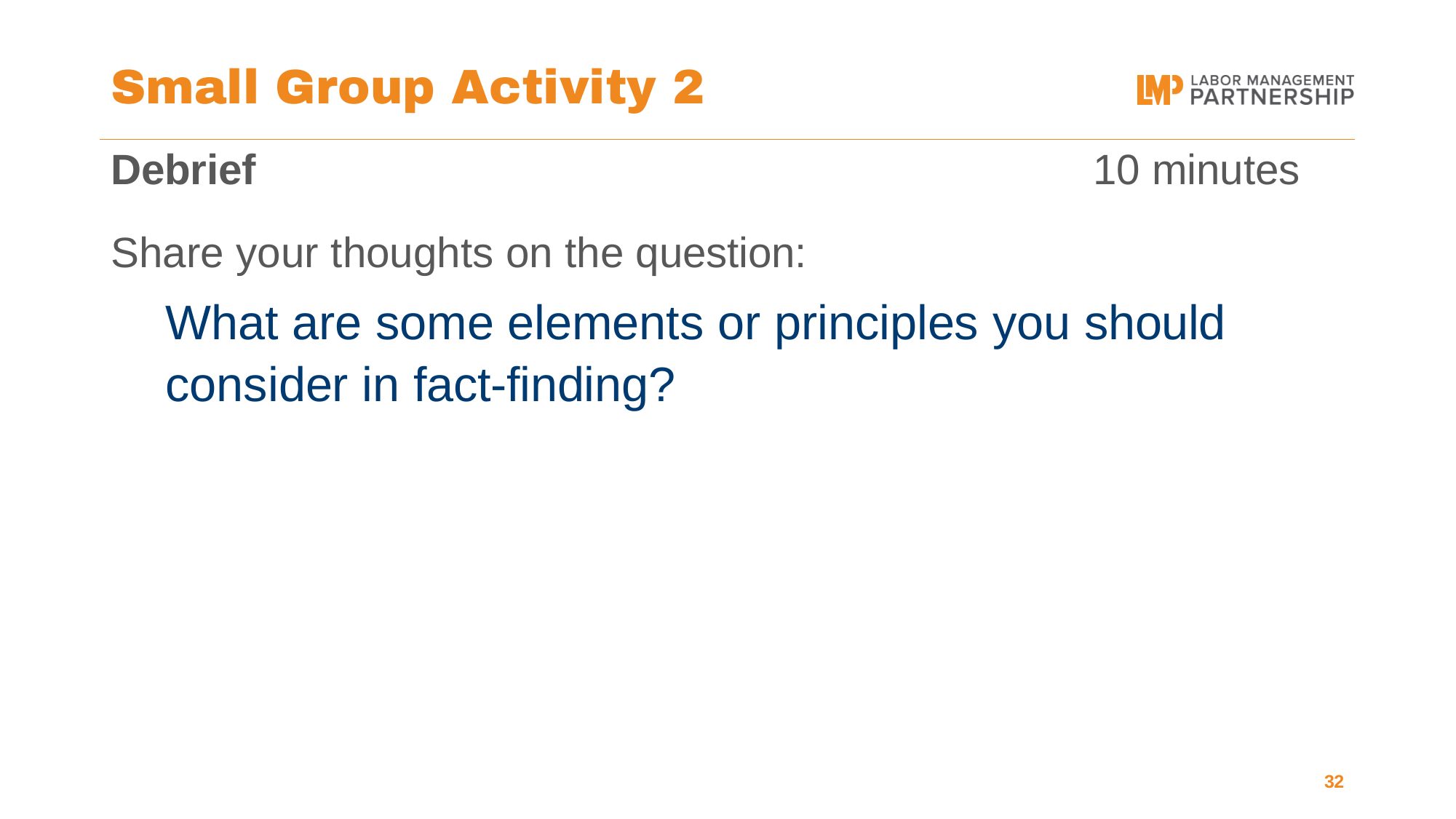

# Small Group Activity 2
Debrief
Share your thoughts on the question:
10 minutes
What are some elements or principles you should consider in fact-finding?
32